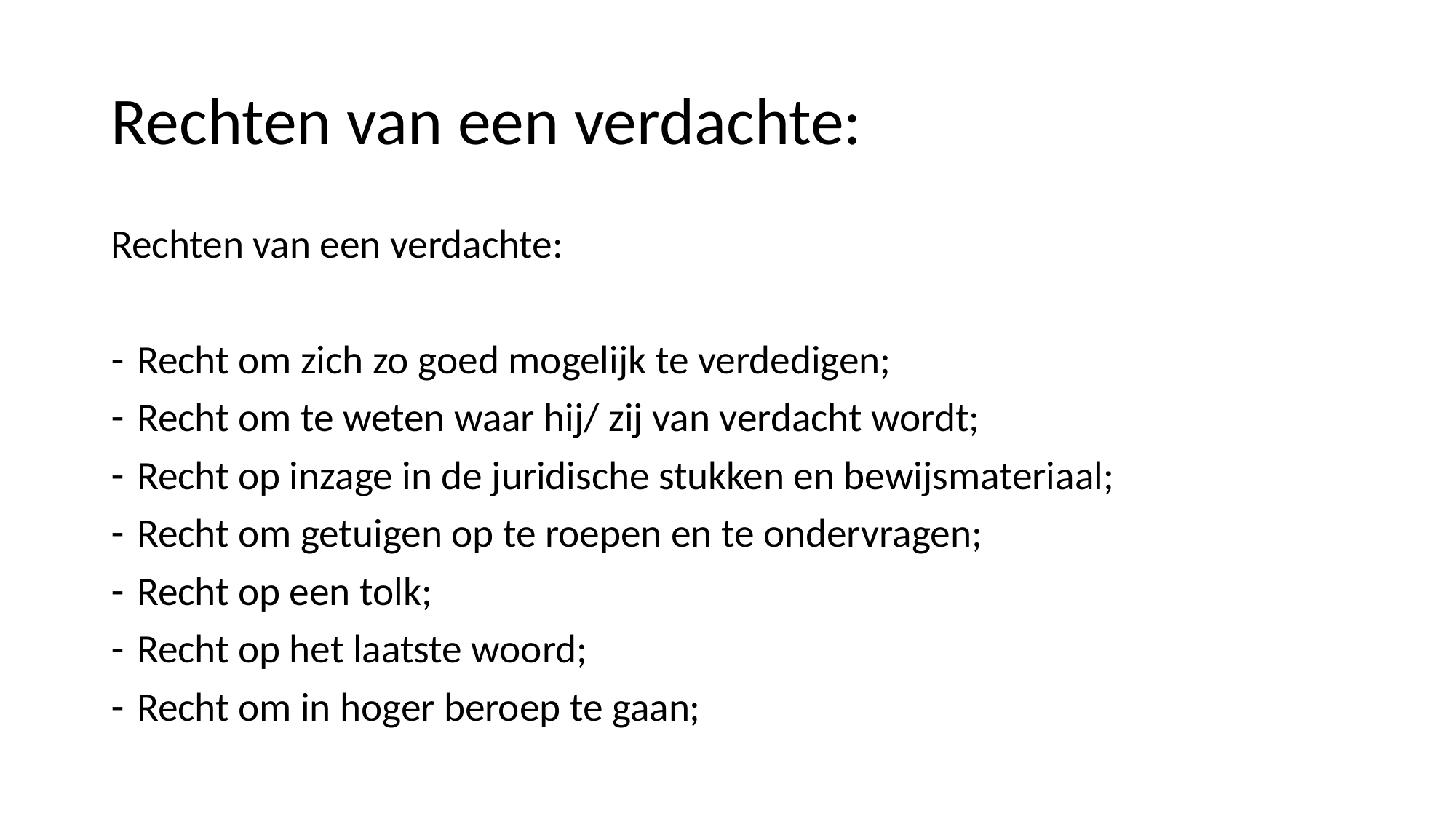

# Rechten van een verdachte:
Rechten van een verdachte:

Recht om zich zo goed mogelijk te verdedigen;
Recht om te weten waar hij/ zij van verdacht wordt;
Recht op inzage in de juridische stukken en bewijsmateriaal;
Recht om getuigen op te roepen en te ondervragen;
Recht op een tolk;
Recht op het laatste woord;
Recht om in hoger beroep te gaan;